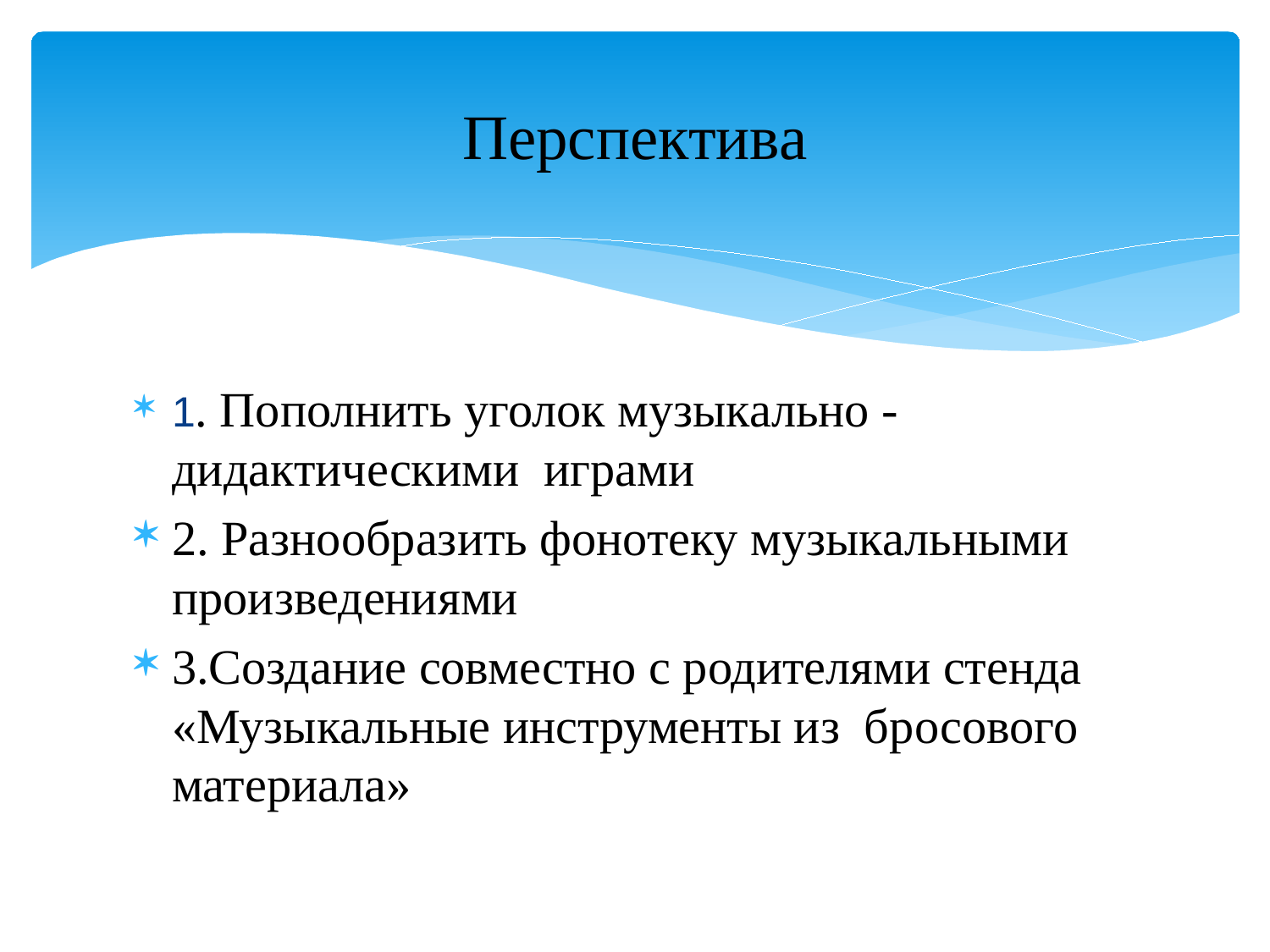

# Перспектива
1. Пополнить уголок музыкально -дидактическими  играми
2. Разнообразить фонотеку музыкальными произведениями
3.Создание совместно с родителями стенда «Музыкальные инструменты из  бросового материала»